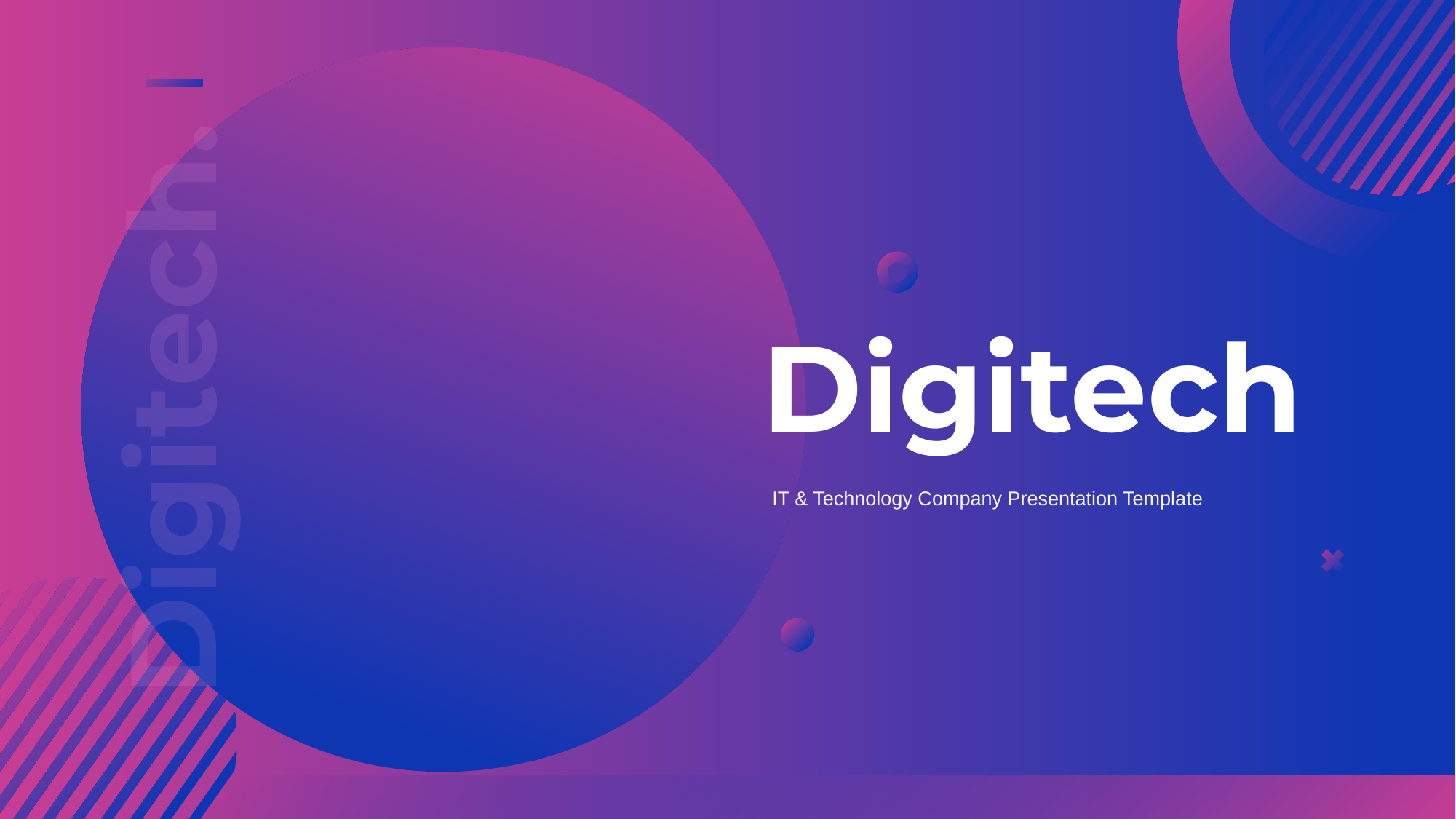

Digitech
IT & Technology Company Presentation Template